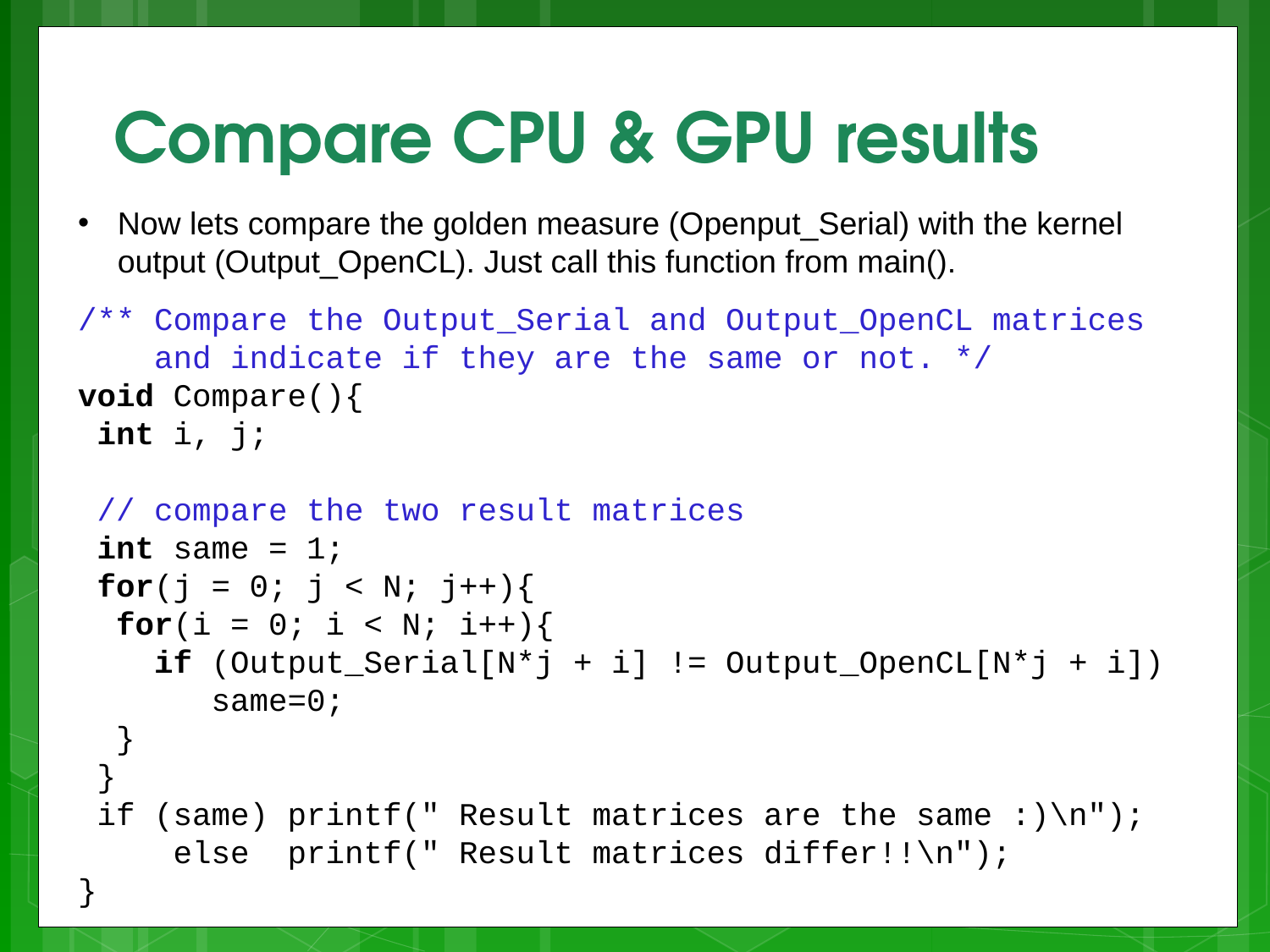

# Compare CPU & GPU results
Now lets compare the golden measure (Openput_Serial) with the kernel output (Output_OpenCL). Just call this function from main().
/** Compare the Output_Serial and Output_OpenCL matrices
    and indicate if they are the same or not. */
void Compare(){
 int i, j;

 // compare the two result matrices
 int same = 1;
 for(j = 0; j < N; j++){
  for(i = 0; i < N; i++){
    if (Output_Serial[N*j + i] != Output_OpenCL[N*j + i])
       same=0;
  }
 }
 if (same) printf(" Result matrices are the same :)\n");
     else  printf(" Result matrices differ!!\n");
}